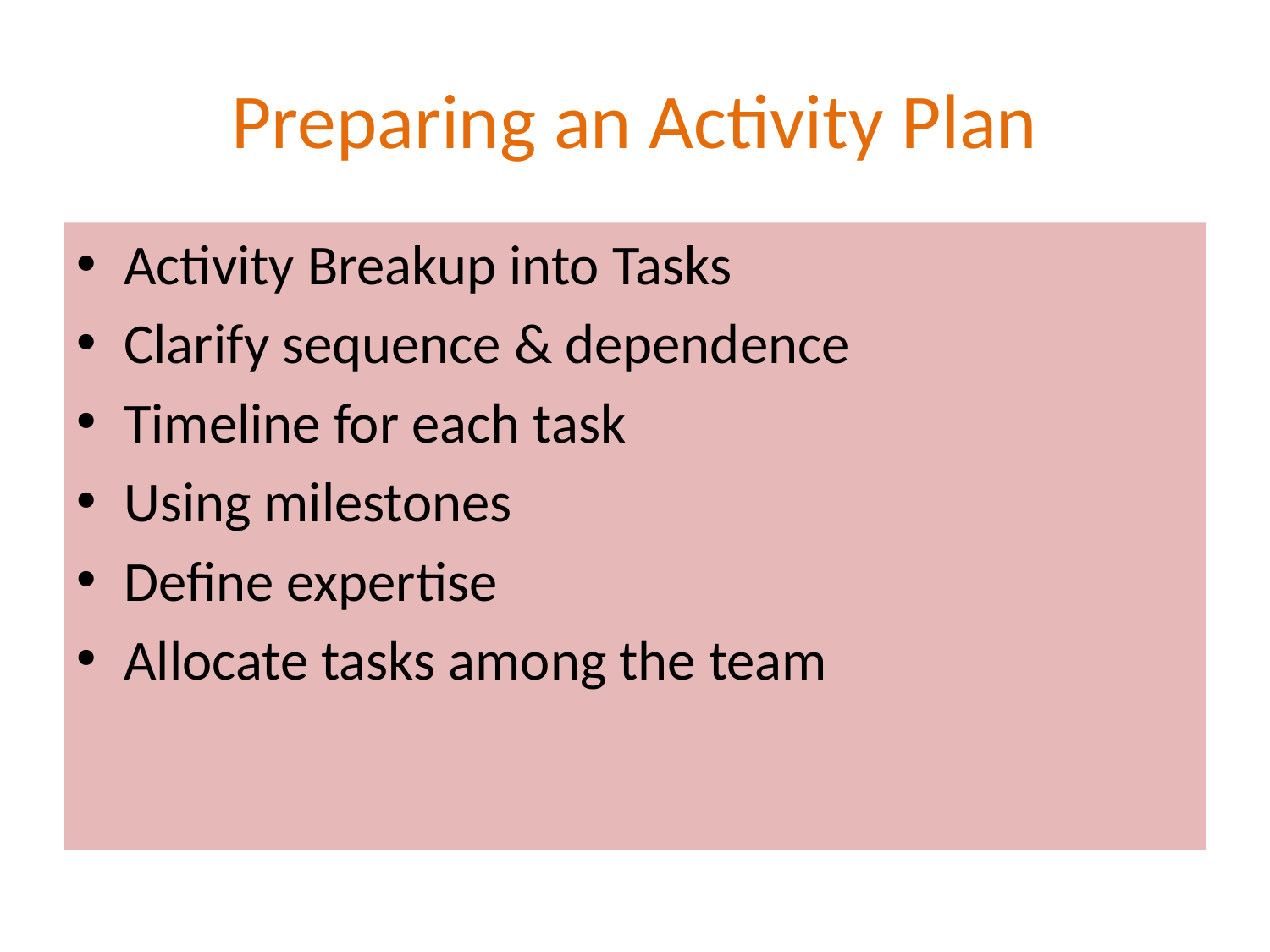

# Preparing an Activity Plan
Activity Breakup into Tasks
Clarify sequence & dependence
Timeline for each task
Using milestones
Define expertise
Allocate tasks among the team